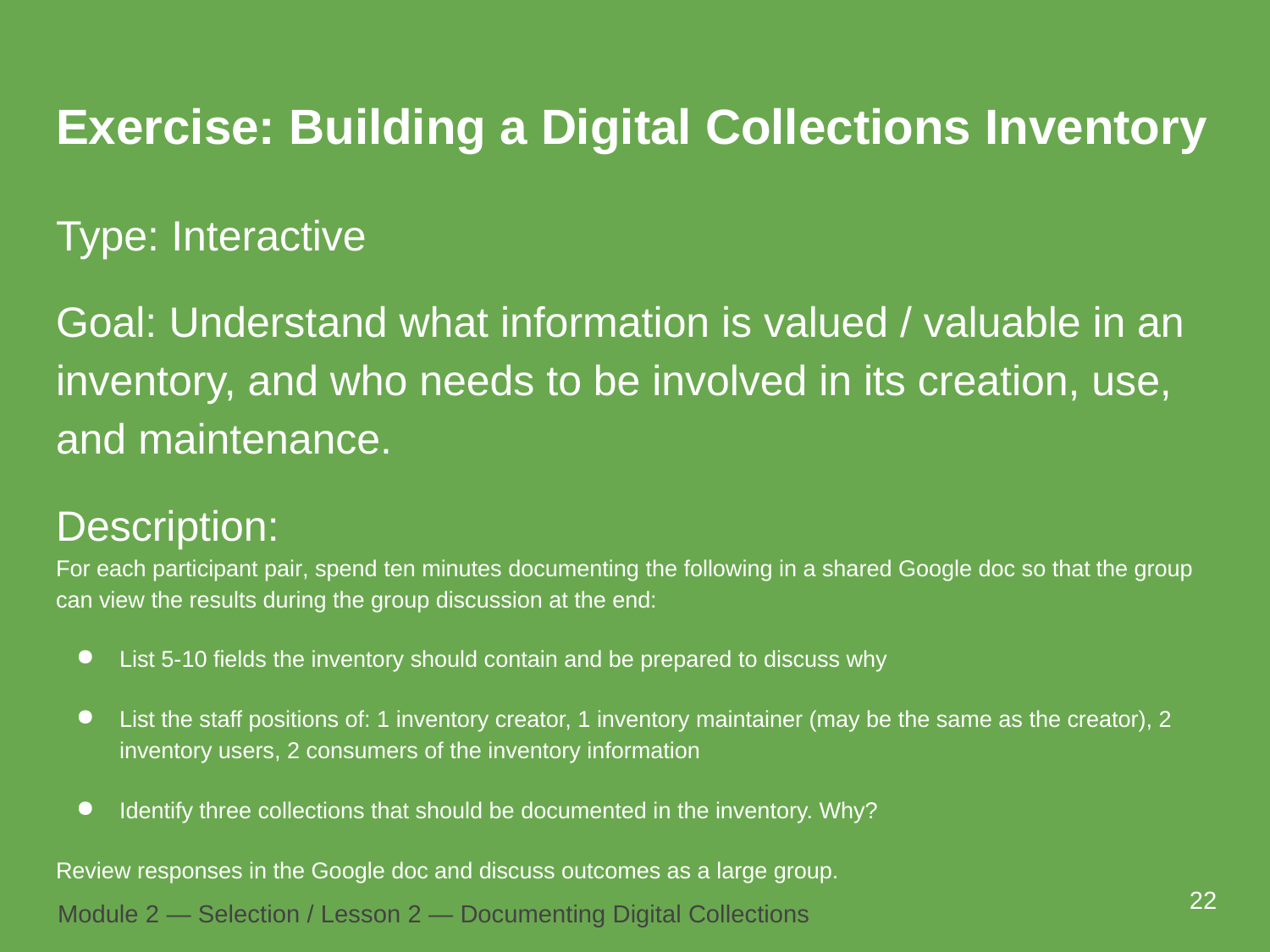

# Exercise: Building a Digital Collections Inventory
Type: Interactive
Goal: Understand what information is valued / valuable in an inventory, and who needs to be involved in its creation, use, and maintenance.
Description:
For each participant pair, spend ten minutes documenting the following in a shared Google doc so that the group can view the results during the group discussion at the end:
List 5-10 fields the inventory should contain and be prepared to discuss why
List the staff positions of: 1 inventory creator, 1 inventory maintainer (may be the same as the creator), 2 inventory users, 2 consumers of the inventory information
Identify three collections that should be documented in the inventory. Why?
Review responses in the Google doc and discuss outcomes as a large group.

22
Module 2 — Selection / Lesson 2 — Documenting Digital Collections